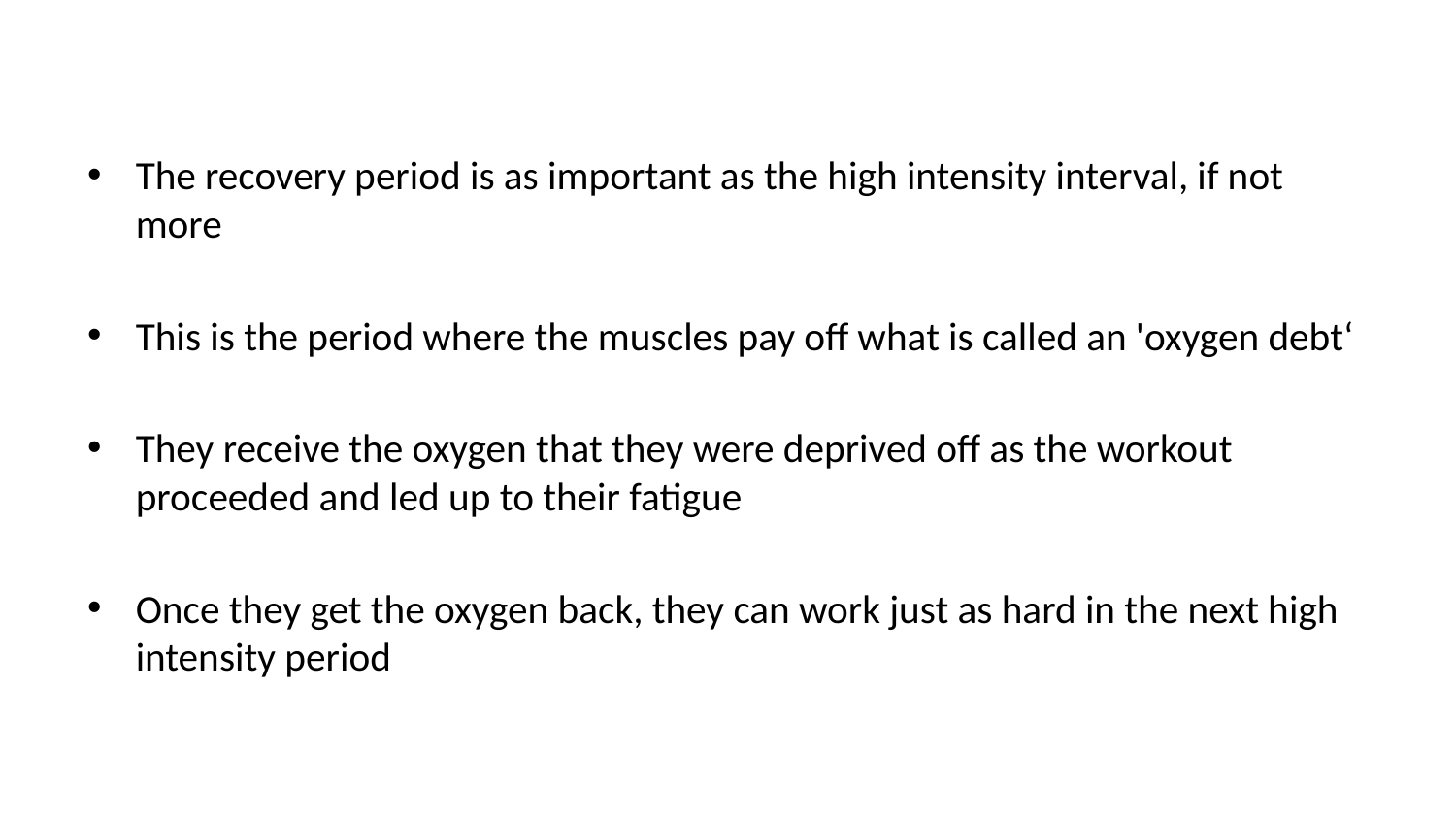

The recovery period is as important as the high intensity interval, if not more

This is the period where the muscles pay off what is called an 'oxygen debt‘

They receive the oxygen that they were deprived off as the workout proceeded and led up to their fatigue

Once they get the oxygen back, they can work just as hard in the next high intensity period